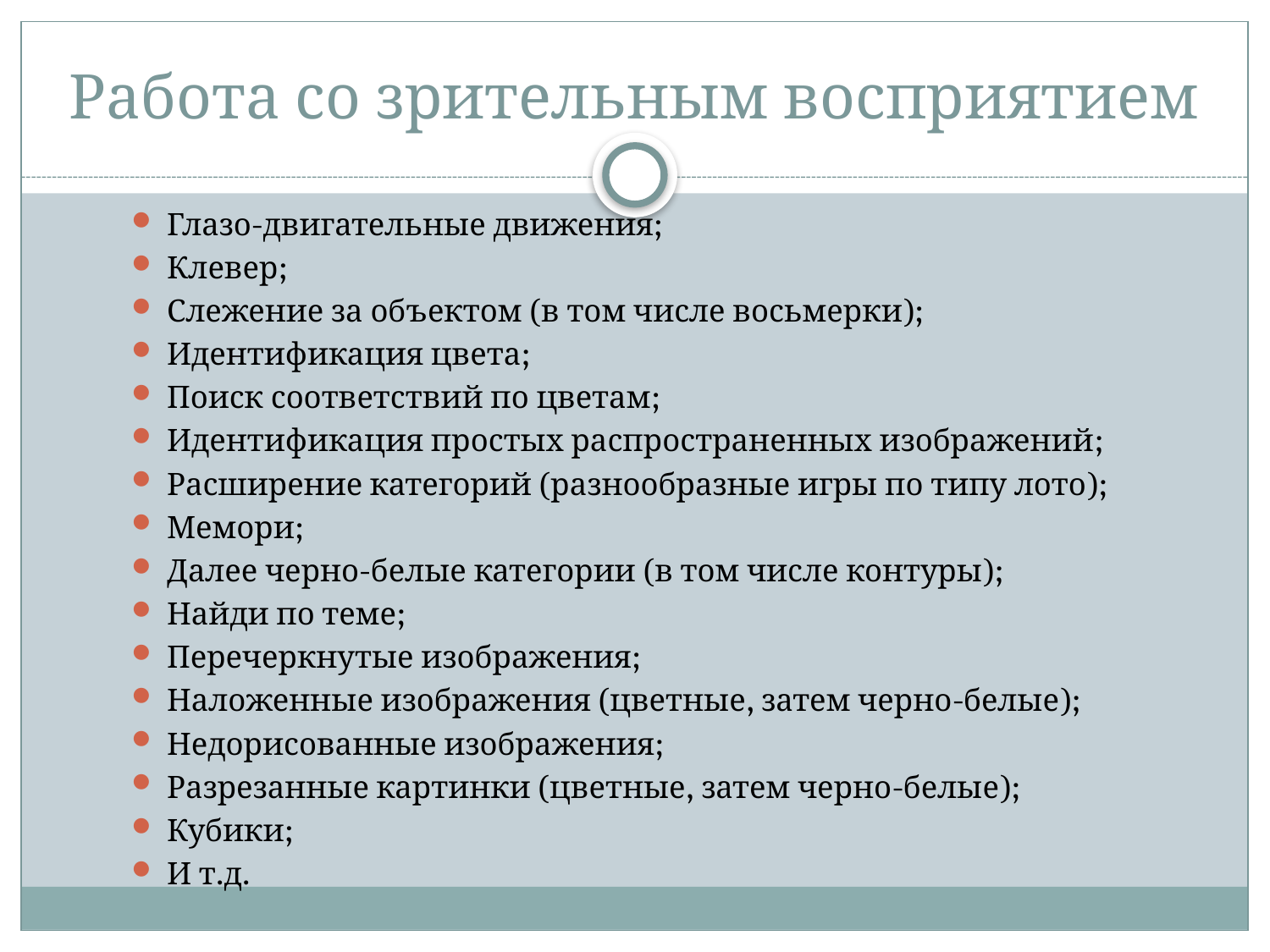

# Работа со зрительным восприятием
Глазо-двигательные движения;
Клевер;
Слежение за объектом (в том числе восьмерки);
Идентификация цвета;
Поиск соответствий по цветам;
Идентификация простых распространенных изображений;
Расширение категорий (разнообразные игры по типу лото);
Мемори;
Далее черно-белые категории (в том числе контуры);
Найди по теме;
Перечеркнутые изображения;
Наложенные изображения (цветные, затем черно-белые);
Недорисованные изображения;
Разрезанные картинки (цветные, затем черно-белые);
Кубики;
И т.д.